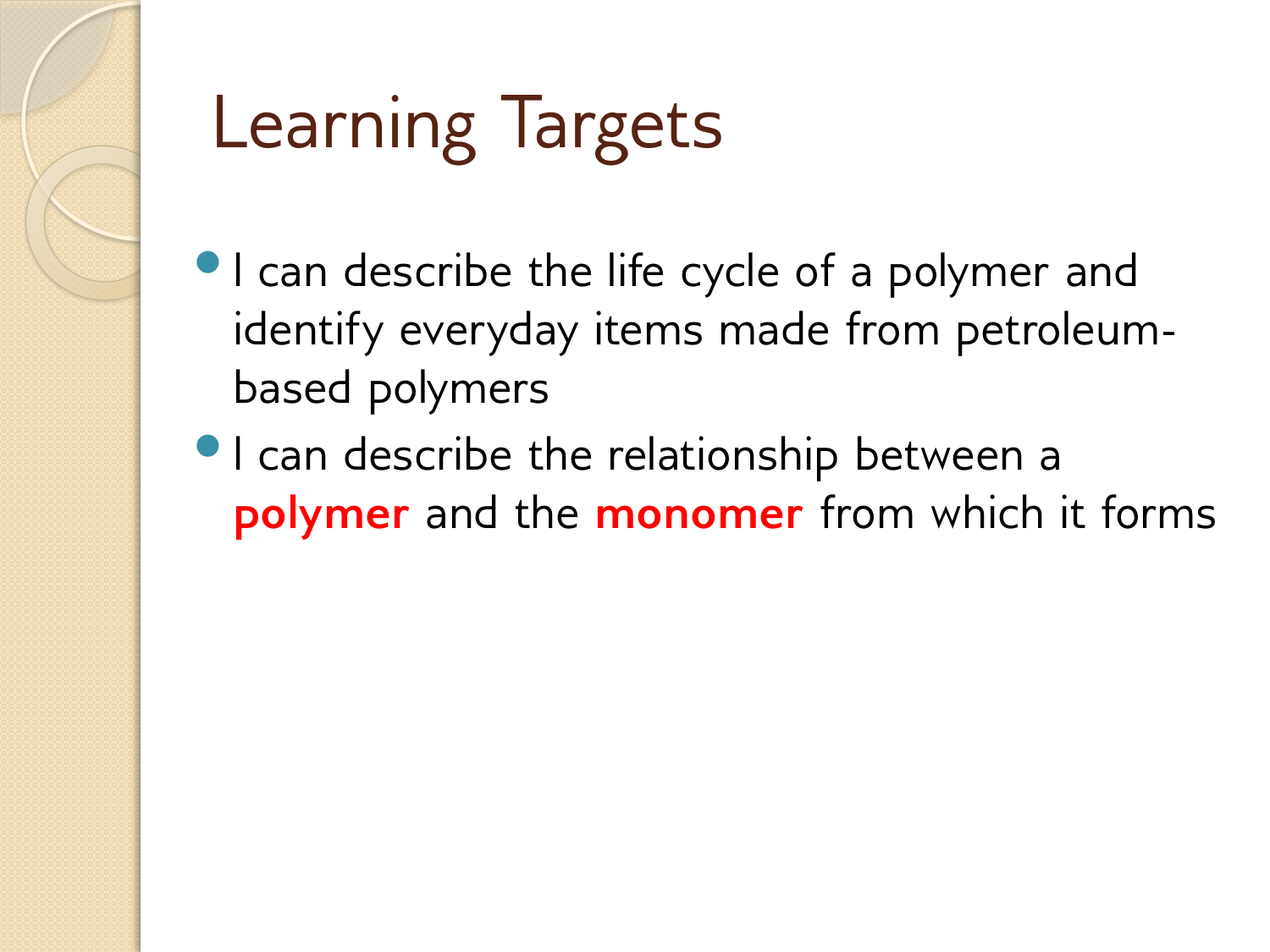

# Learning Targets
I can describe the life cycle of a polymer and identify everyday items made from petroleum-based polymers
I can describe the relationship between a polymer and the monomer from which it forms